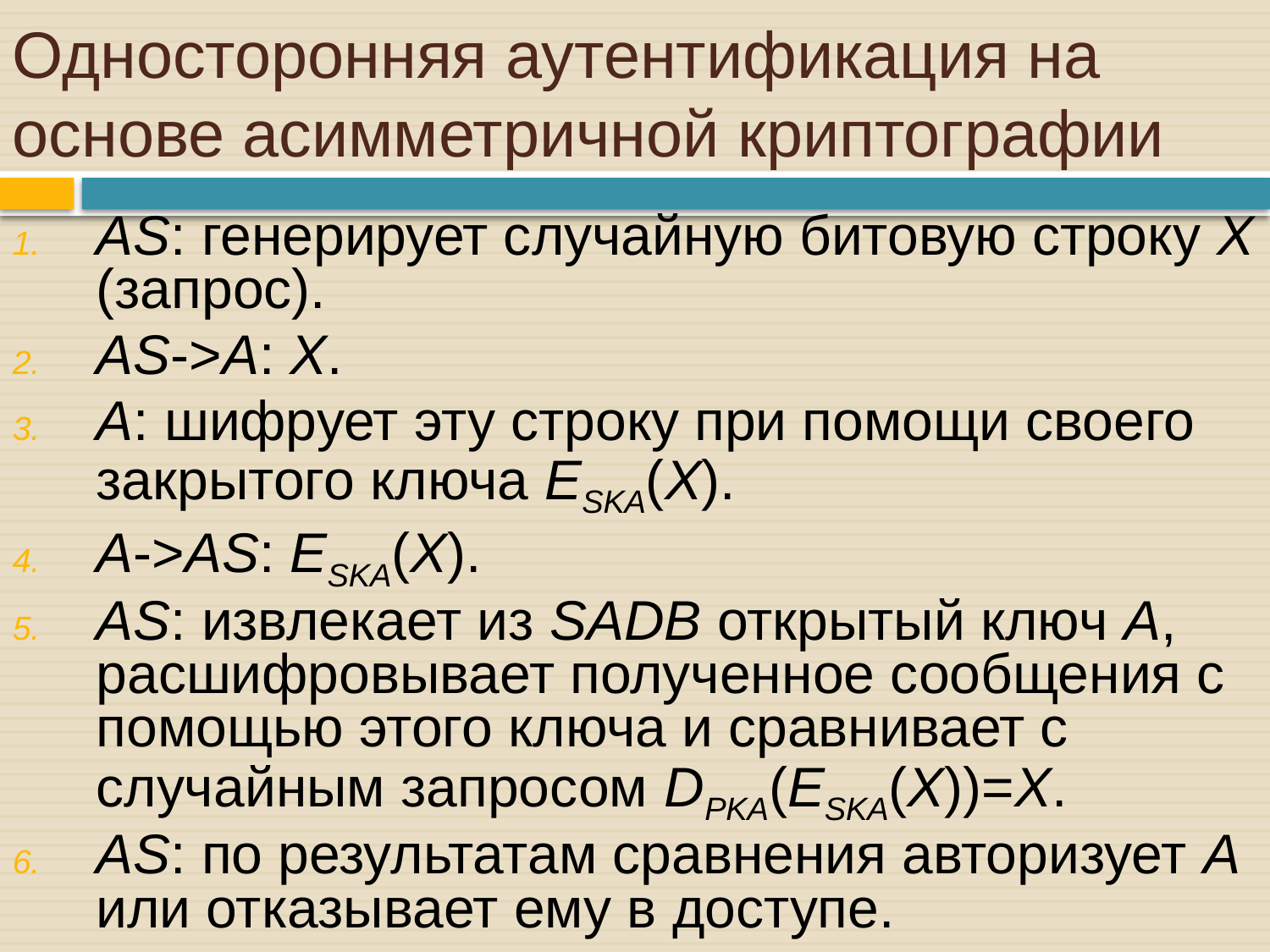

# Односторонняя аутентификация на основе асимметричной криптографии
AS: генерирует случайную битовую строку X (запрос).
AS->A: X.
A: шифрует эту строку при помощи своего закрытого ключа ESKA(X).
A->AS: ESKA(X).
AS: извлекает из SADB открытый ключ A, расшифровывает полученное сообщения с помощью этого ключа и сравнивает с случайным запросом DPKA(ESKA(X))=X.
AS: по результатам сравнения авторизует A или отказывает ему в доступе.